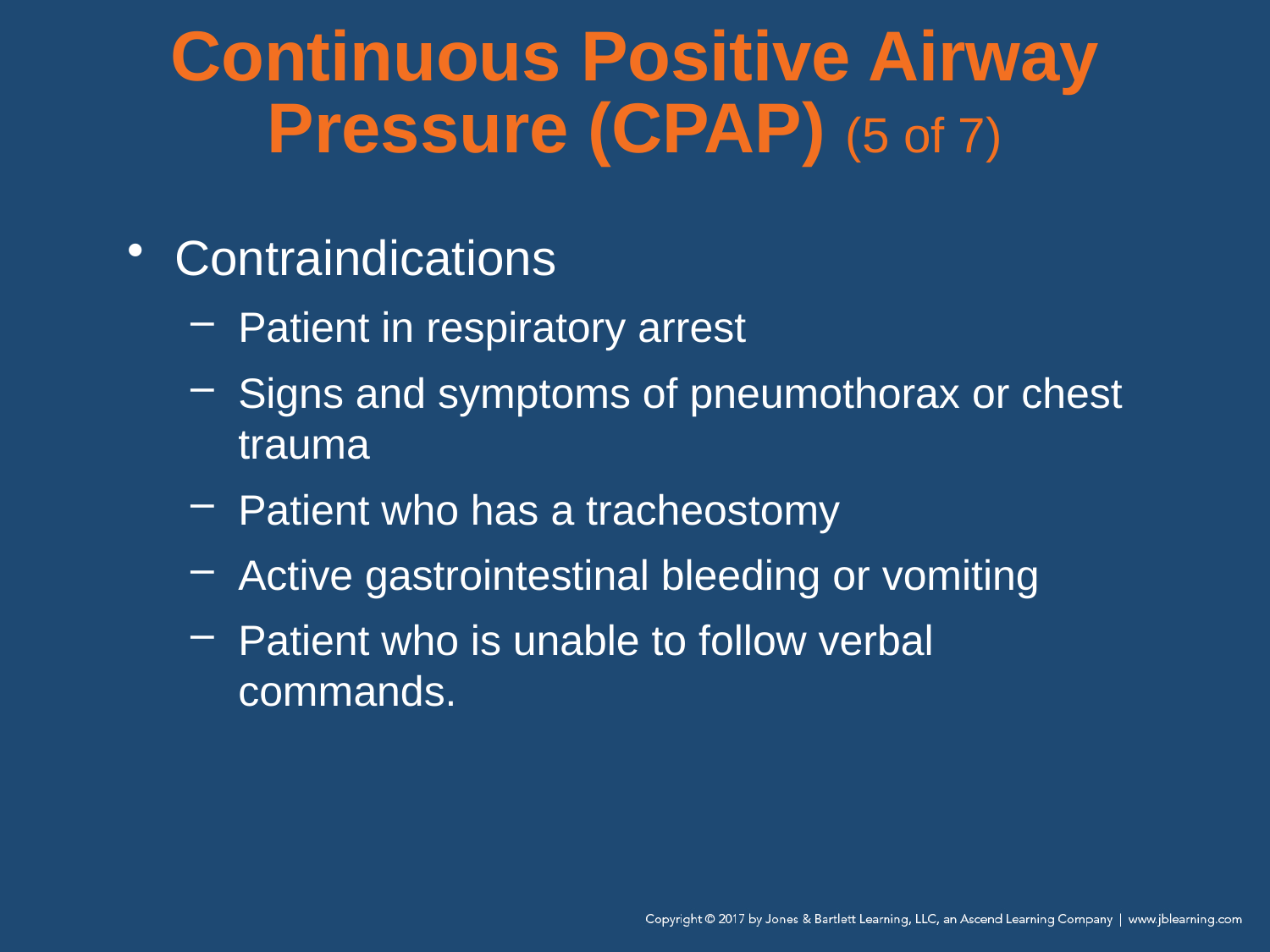

# Continuous Positive Airway Pressure (CPAP) (5 of 7)
Contraindications
Patient in respiratory arrest
Signs and symptoms of pneumothorax or chest trauma
Patient who has a tracheostomy
Active gastrointestinal bleeding or vomiting
Patient who is unable to follow verbal commands.